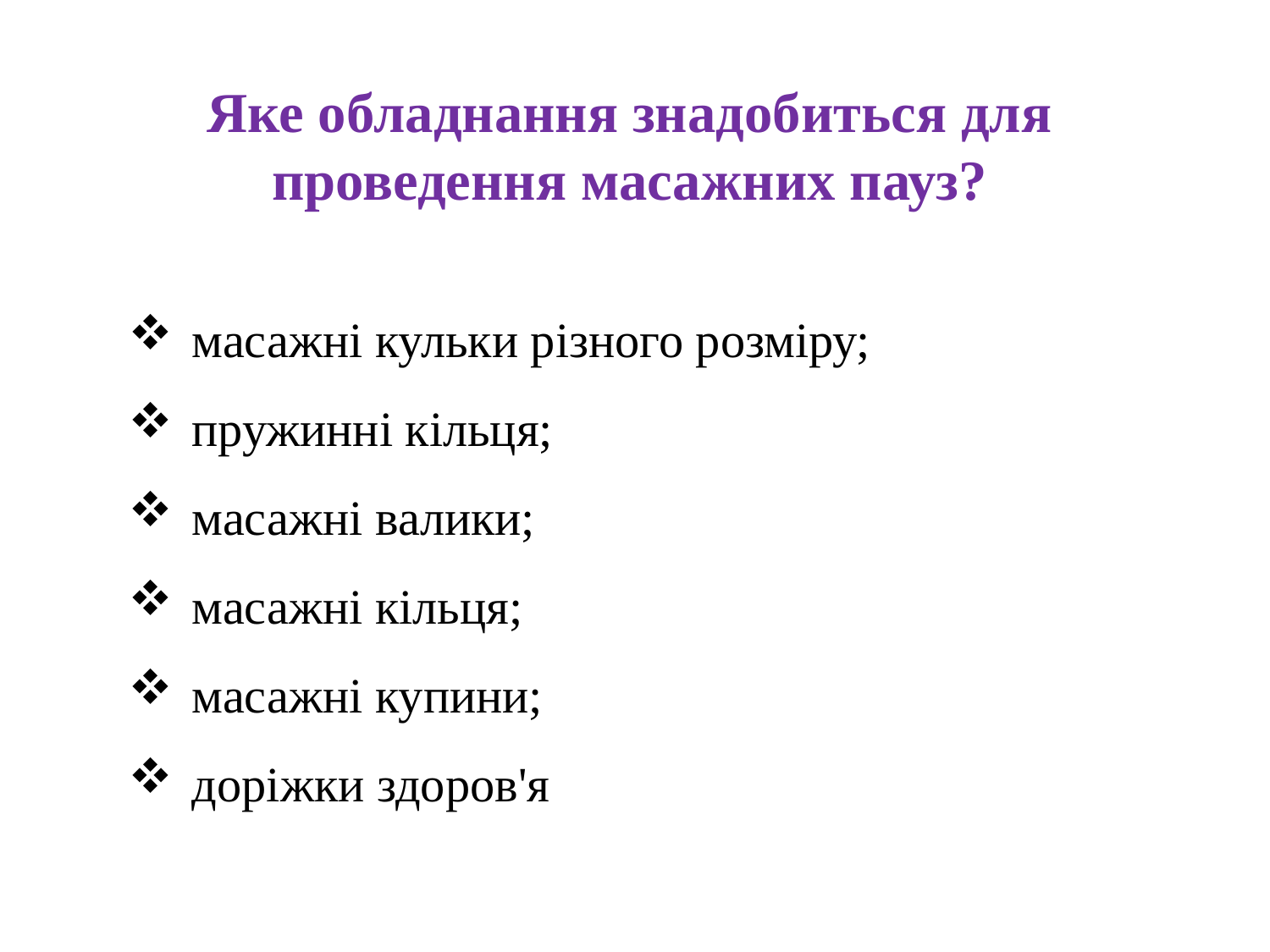

Яке обладнання знадобиться для проведення масажних пауз?

масажні кульки різного розміру;
пружинні кільця;
масажні валики;
масажні кільця;
масажні купини;
доріжки здоров'я